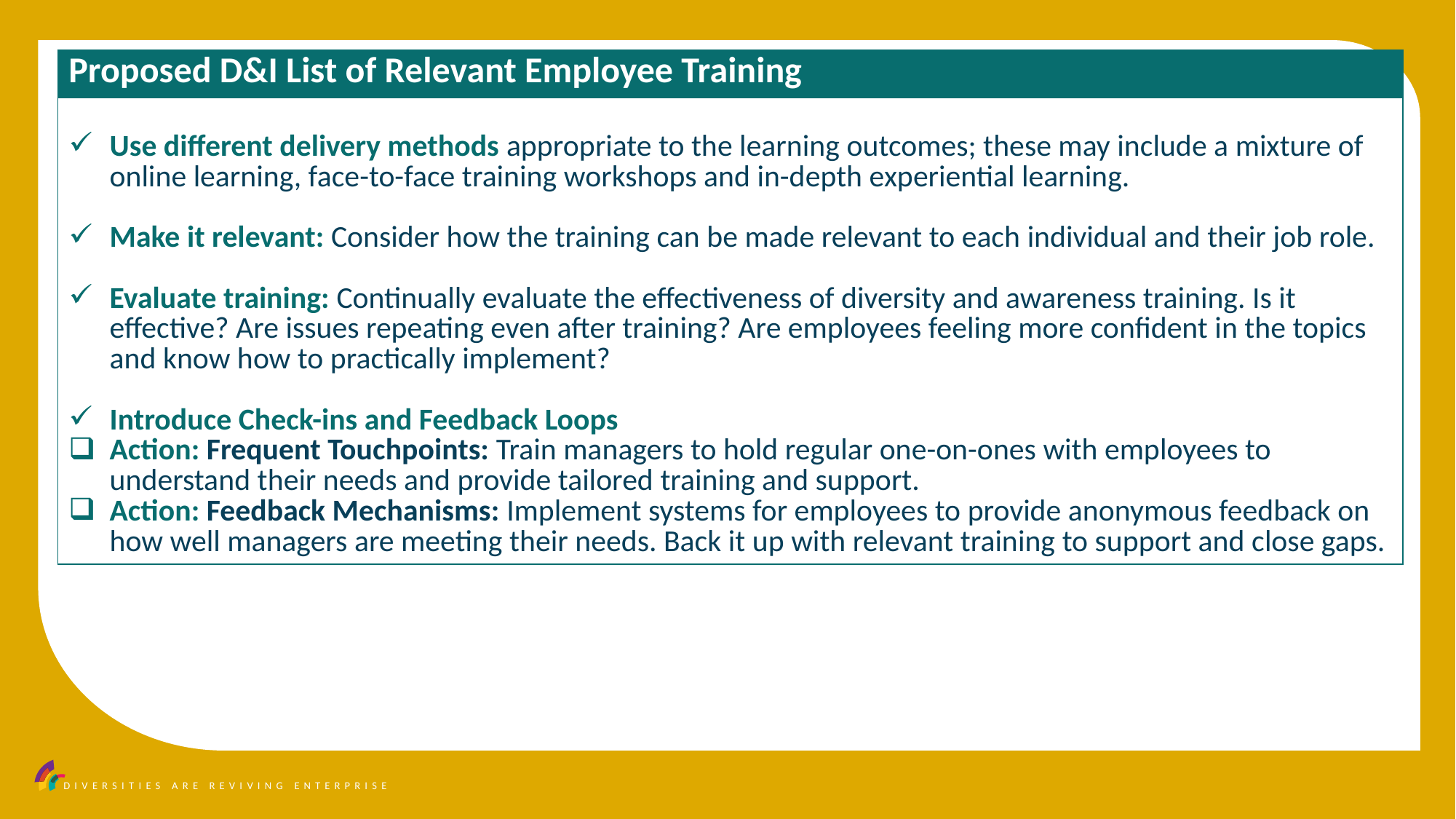

| Proposed D&I List of Relevant Employee Training |
| --- |
| Use different delivery methods appropriate to the learning outcomes; these may include a mixture of online learning, face-to-face training workshops and in-depth experiential learning. Make it relevant: Consider how the training can be made relevant to each individual and their job role. Evaluate training: Continually evaluate the effectiveness of diversity and awareness training. Is it effective? Are issues repeating even after training? Are employees feeling more confident in the topics and know how to practically implement? Introduce Check-ins and Feedback Loops Action: Frequent Touchpoints: Train managers to hold regular one-on-ones with employees to understand their needs and provide tailored training and support. Action: Feedback Mechanisms: Implement systems for employees to provide anonymous feedback on how well managers are meeting their needs. Back it up with relevant training to support and close gaps. |